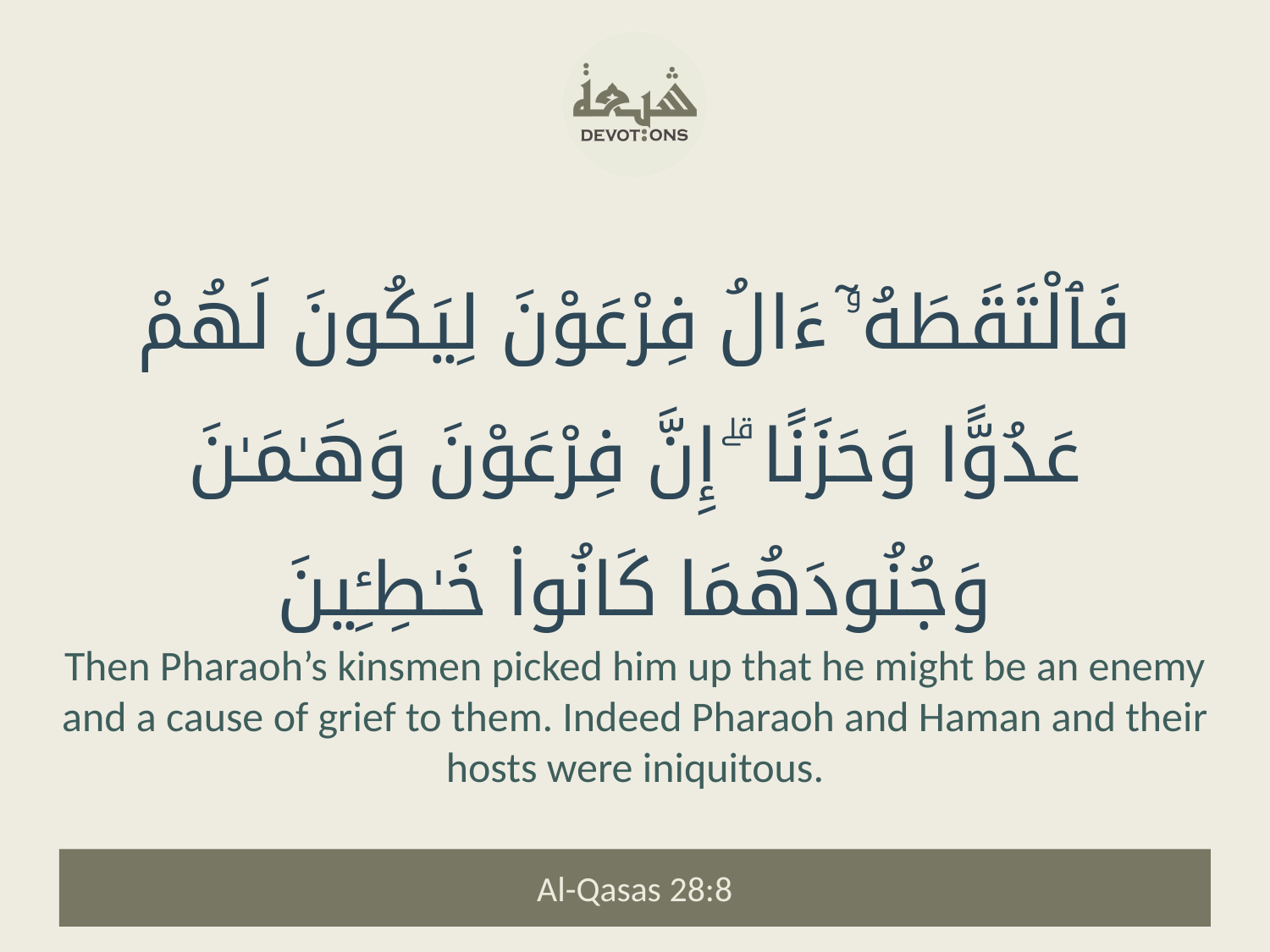

فَٱلْتَقَطَهُۥٓ ءَالُ فِرْعَوْنَ لِيَكُونَ لَهُمْ عَدُوًّا وَحَزَنًا ۗ إِنَّ فِرْعَوْنَ وَهَـٰمَـٰنَ وَجُنُودَهُمَا كَانُوا۟ خَـٰطِـِٔينَ
Then Pharaoh’s kinsmen picked him up that he might be an enemy and a cause of grief to them. Indeed Pharaoh and Haman and their hosts were iniquitous.
Al-Qasas 28:8